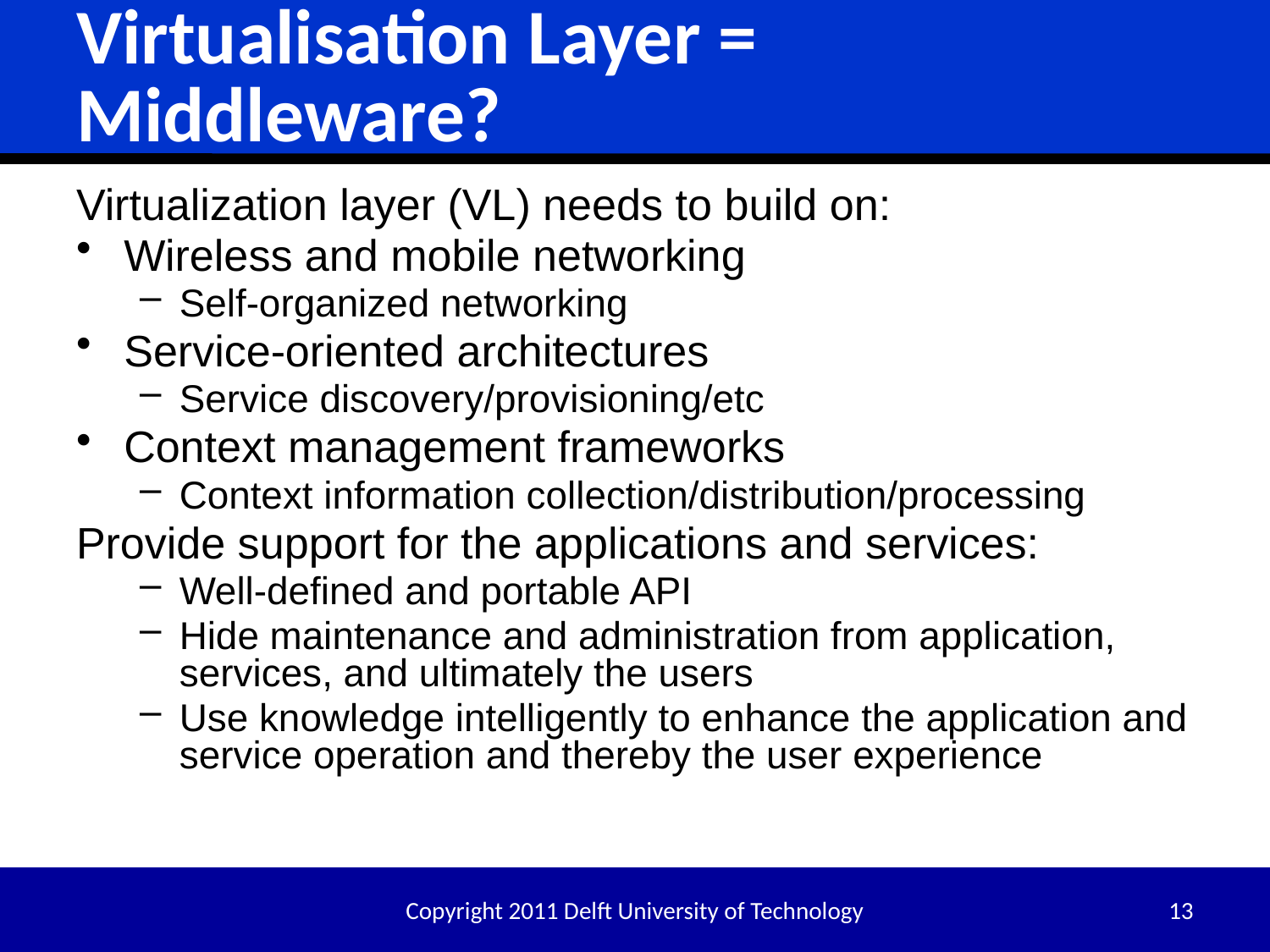

# Virtualisation Layer = Middleware?
Virtualization layer (VL) needs to build on:
Wireless and mobile networking
Self-organized networking
Service-oriented architectures
Service discovery/provisioning/etc
Context management frameworks
Context information collection/distribution/processing
Provide support for the applications and services:
Well-defined and portable API
Hide maintenance and administration from application, services, and ultimately the users
Use knowledge intelligently to enhance the application and service operation and thereby the user experience

Copyright 2011 Delft University of Technology
13